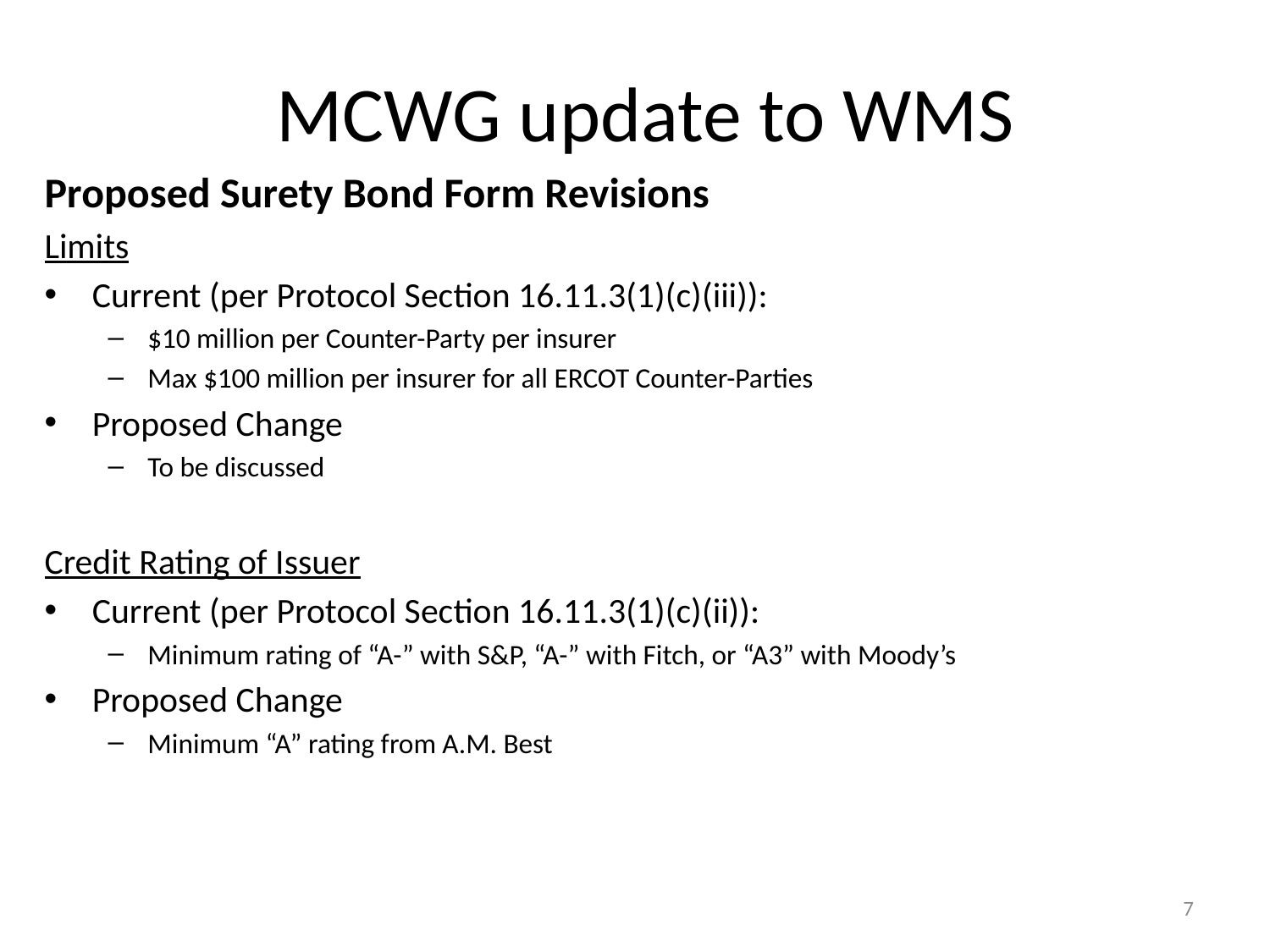

# MCWG update to WMS
Proposed Surety Bond Form Revisions
Limits
Current (per Protocol Section 16.11.3(1)(c)(iii)):
$10 million per Counter-Party per insurer
Max $100 million per insurer for all ERCOT Counter-Parties
Proposed Change
To be discussed

Credit Rating of Issuer
Current (per Protocol Section 16.11.3(1)(c)(ii)):
Minimum rating of “A-” with S&P, “A-” with Fitch, or “A3” with Moody’s
Proposed Change
Minimum “A” rating from A.M. Best

7